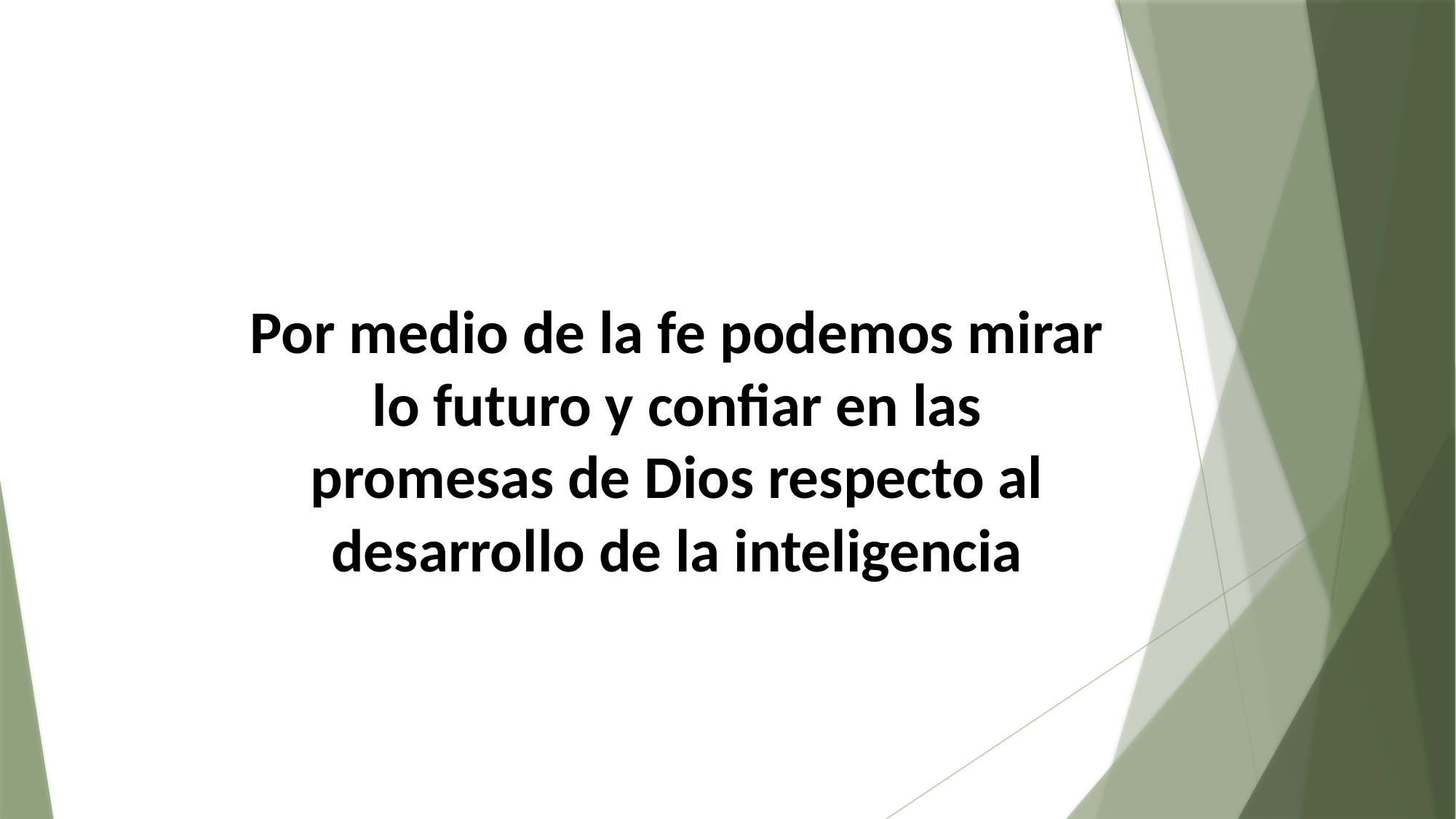

Por medio de la fe podemos mirar lo futuro y confiar en las promesas de Dios respecto al desarrollo de la inteligencia